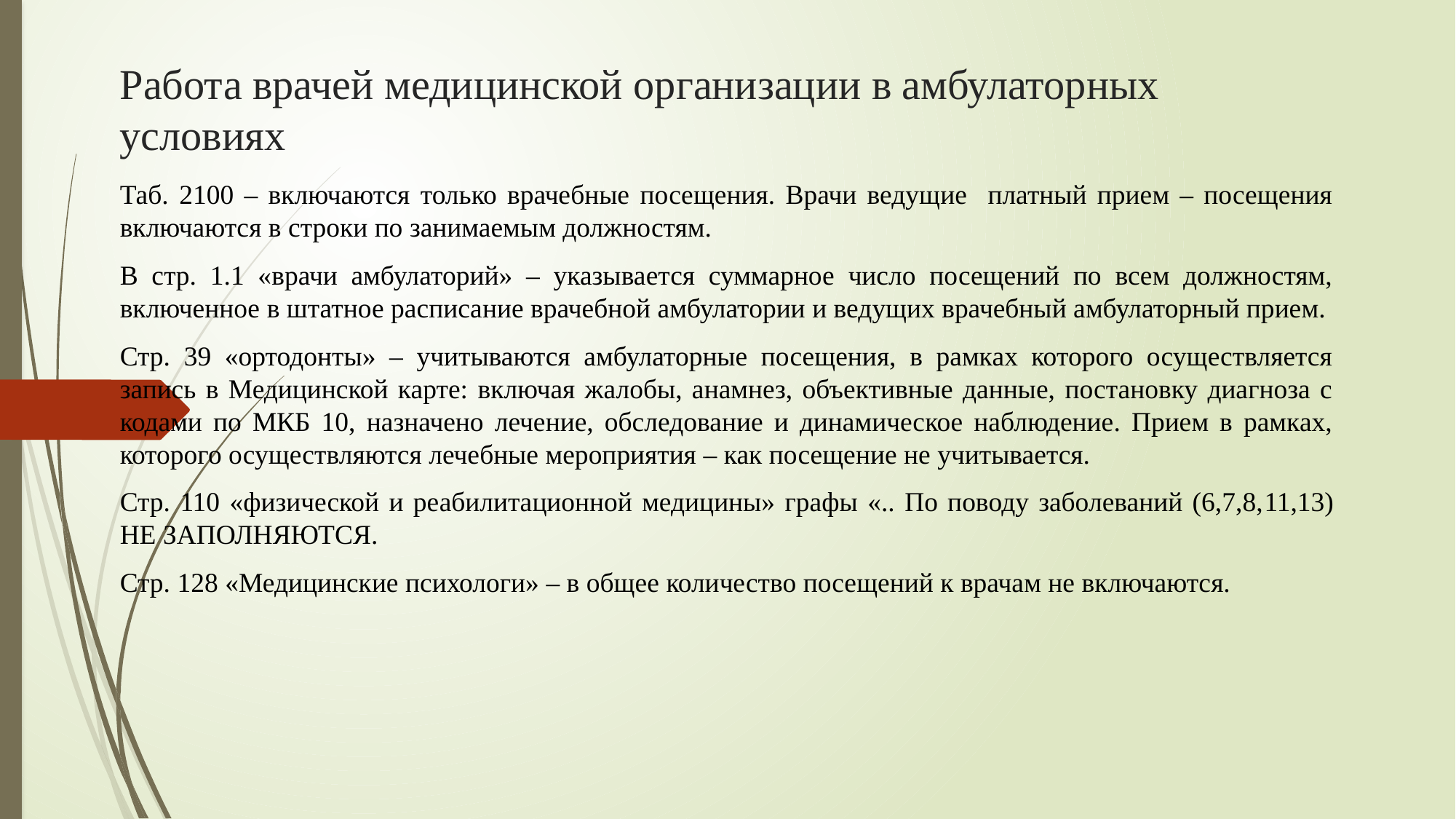

# Работа врачей медицинской организации в амбулаторных условиях
Таб. 2100 – включаются только врачебные посещения. Врачи ведущие  платный прием – посещения включаются в строки по занимаемым должностям.
В стр. 1.1 «врачи амбулаторий» – указывается суммарное число посещений по всем должностям, включенное в штатное расписание врачебной амбулатории и ведущих врачебный амбулаторный прием.
Стр. 39 «ортодонты» – учитываются амбулаторные посещения, в рамках которого осуществляется запись в Медицинской карте: включая жалобы, анамнез, объективные данные, постановку диагноза с кодами по МКБ 10, назначено лечение, обследование и динамическое наблюдение. Прием в рамках, которого осуществляются лечебные мероприятия – как посещение не учитывается.
Стр. 110 «физической и реабилитационной медицины» графы «.. По поводу заболеваний (6,7,8,11,13) не заполняются.
Стр. 128 «Медицинские психологи» – в общее количество посещений к врачам не включаются.